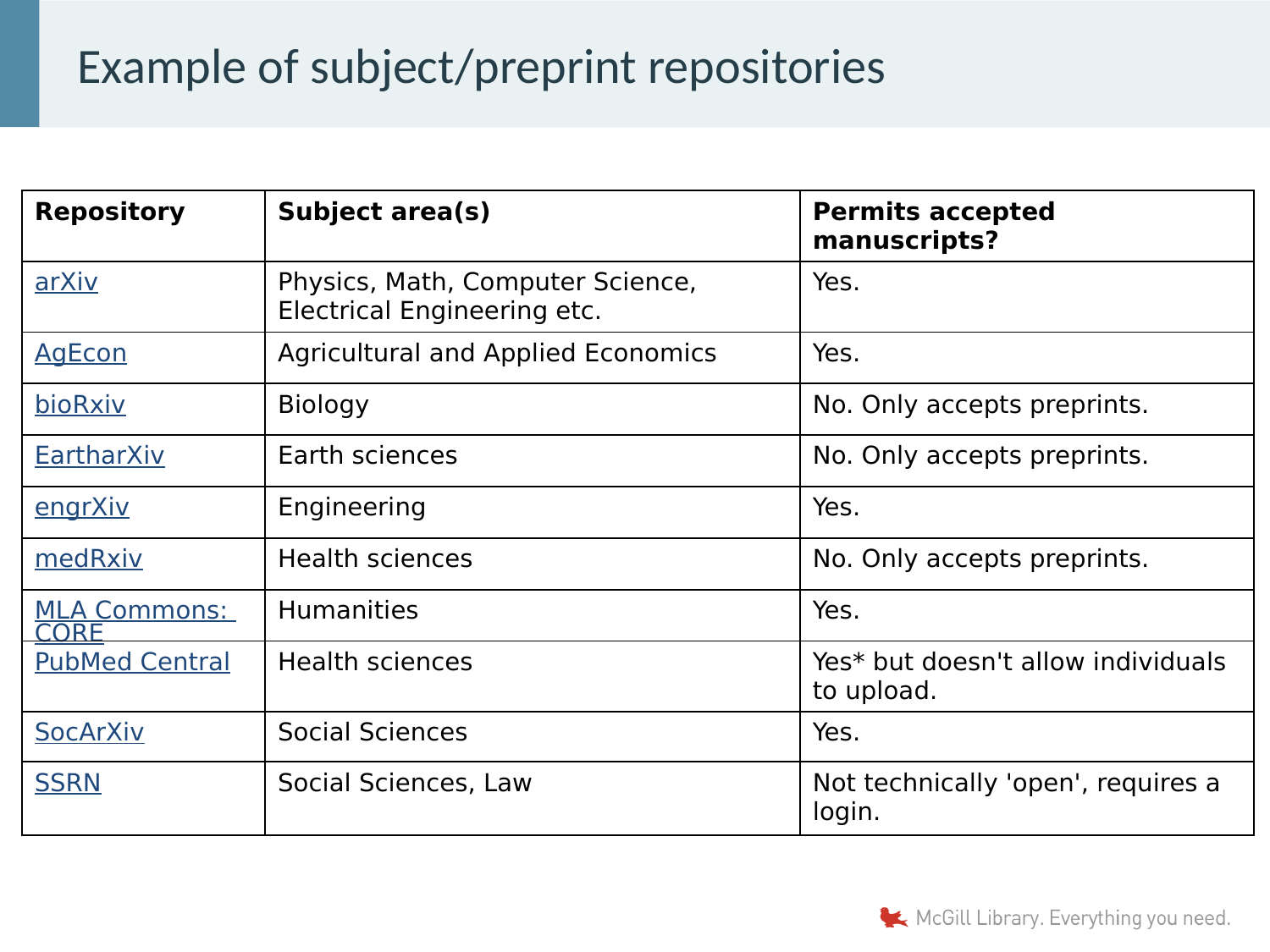

# Example of subject/preprint repositories
| Repository | Subject area(s) | Permits accepted manuscripts? |
| --- | --- | --- |
| arXiv | Physics, Math, Computer Science, Electrical Engineering etc. | Yes. |
| AgEcon | Agricultural and Applied Economics | Yes. |
| bioRxiv | Biology | No. Only accepts preprints. |
| EartharXiv | Earth sciences | No. Only accepts preprints. |
| engrXiv | Engineering | Yes. |
| medRxiv | Health sciences | No. Only accepts preprints. |
| MLA Commons: CORE | Humanities | Yes. |
| PubMed Central | Health sciences | Yes\* but doesn't allow individuals to upload. |
| SocArXiv | Social Sciences | Yes. |
| SSRN | Social Sciences, Law | Not technically 'open', requires a login. |